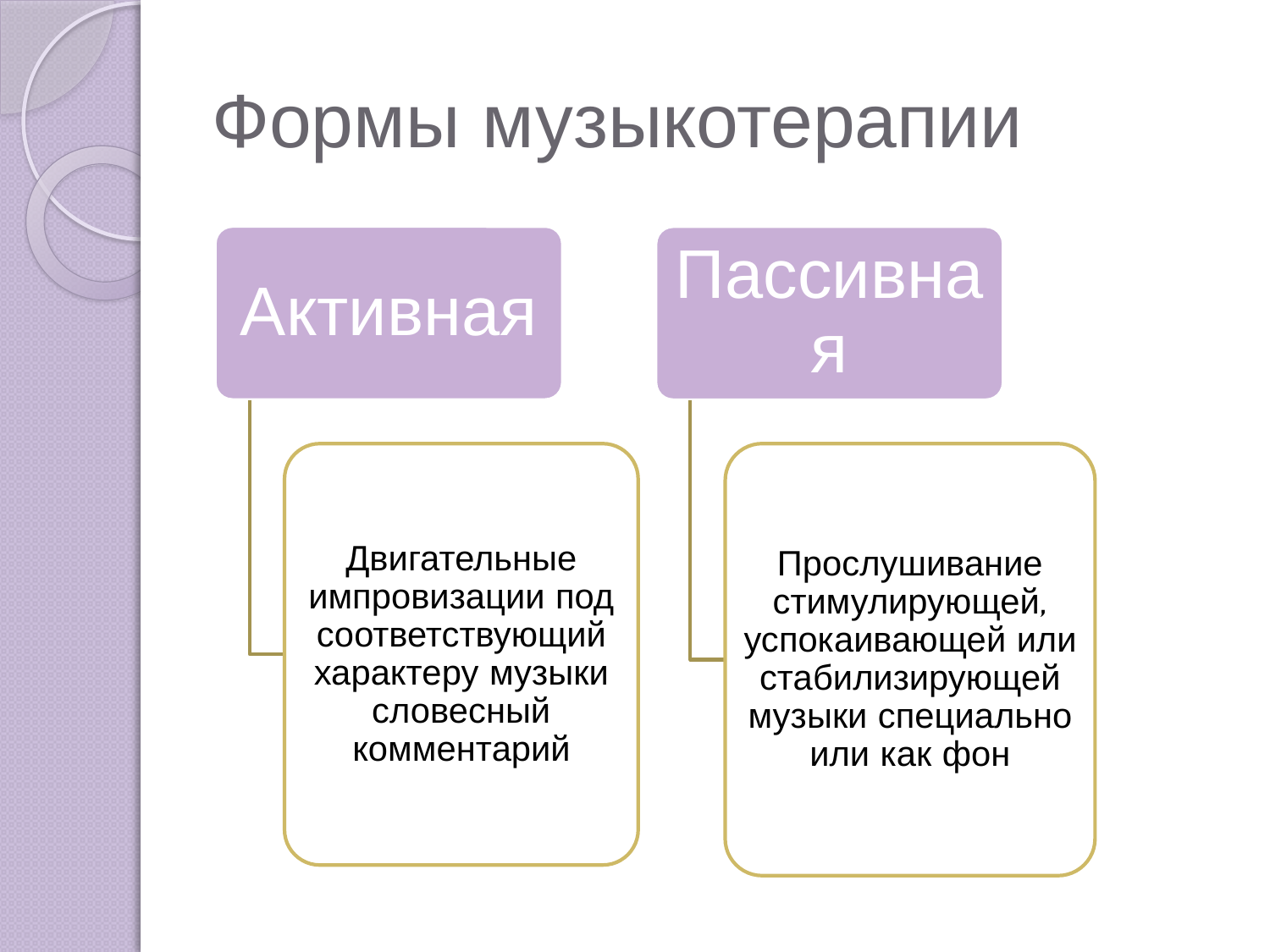

# Формы музыкотерапии
Активная
Двигательные импровизации под соответствующий характеру музыки словесный комментарий
Пассивная
Прослушивание стимулирующей, успокаивающей или стабилизирующей музыки специально или как фон